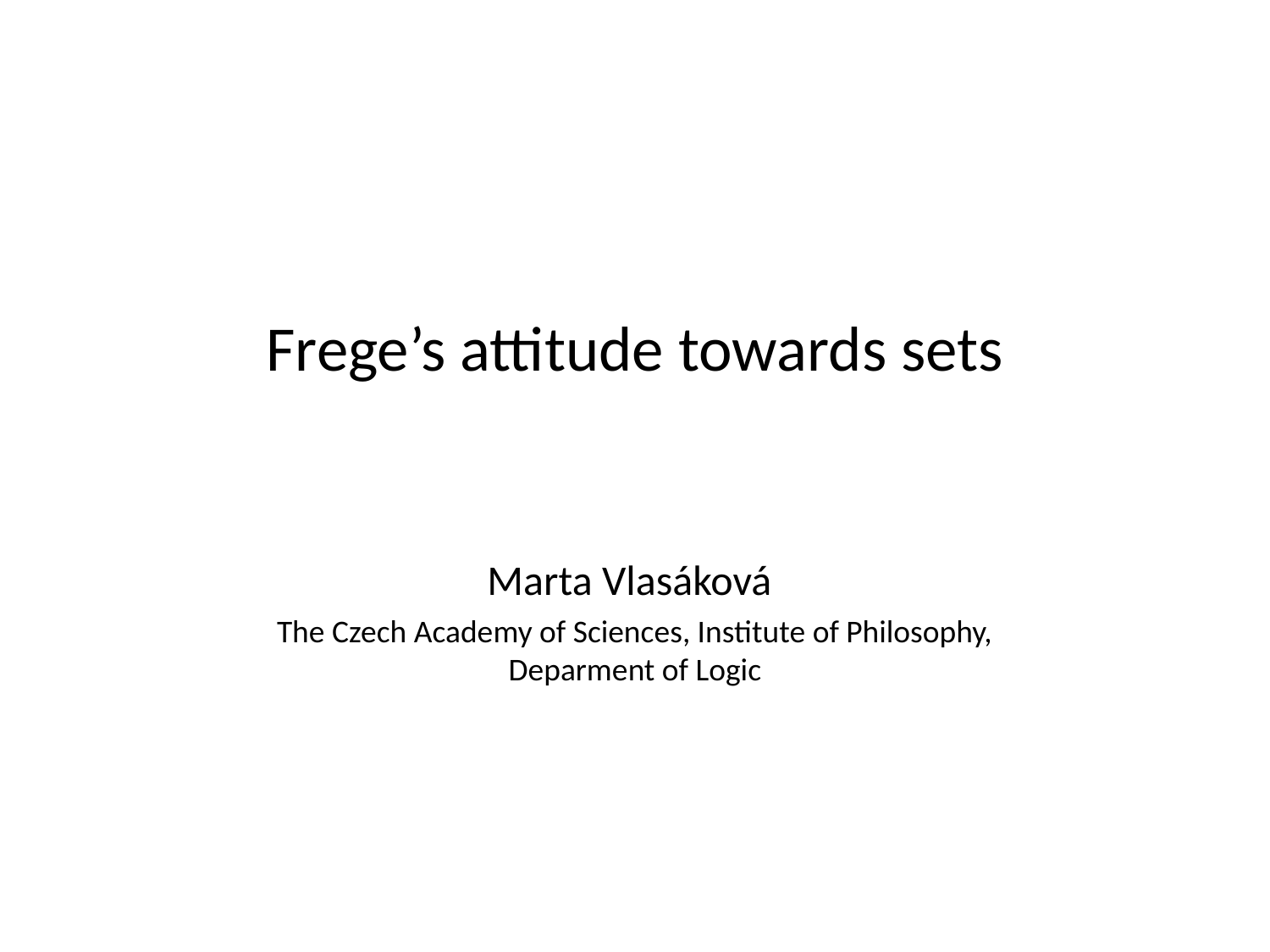

# Frege’s attitude towards sets
Marta Vlasáková
The Czech Academy of Sciences, Institute of Philosophy, Deparment of Logic